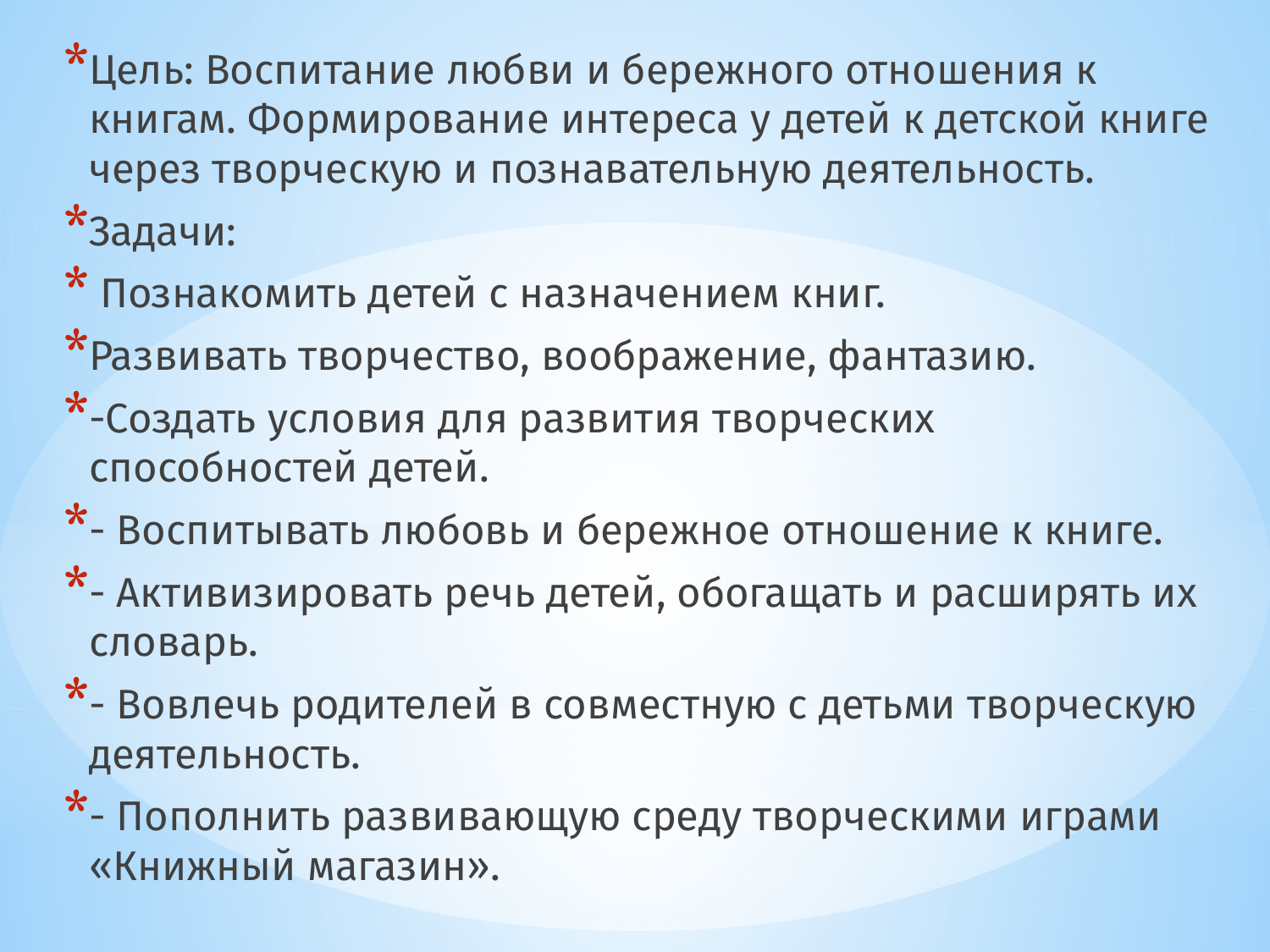

Цель: Воспитание любви и бережного отношения к книгам. Формирование интереса у детей к детской книге через творческую и познавательную деятельность.
Задачи:
 Познакомить детей с назначением книг.
Развивать творчество, воображение, фантазию.
-Создать условия для развития творческих способностей детей.
- Воспитывать любовь и бережное отношение к книге.
- Активизировать речь детей, обогащать и расширять их словарь.
- Вовлечь родителей в совместную с детьми творческую деятельность.
- Пополнить развивающую среду творческими играми  «Книжный магазин».

#